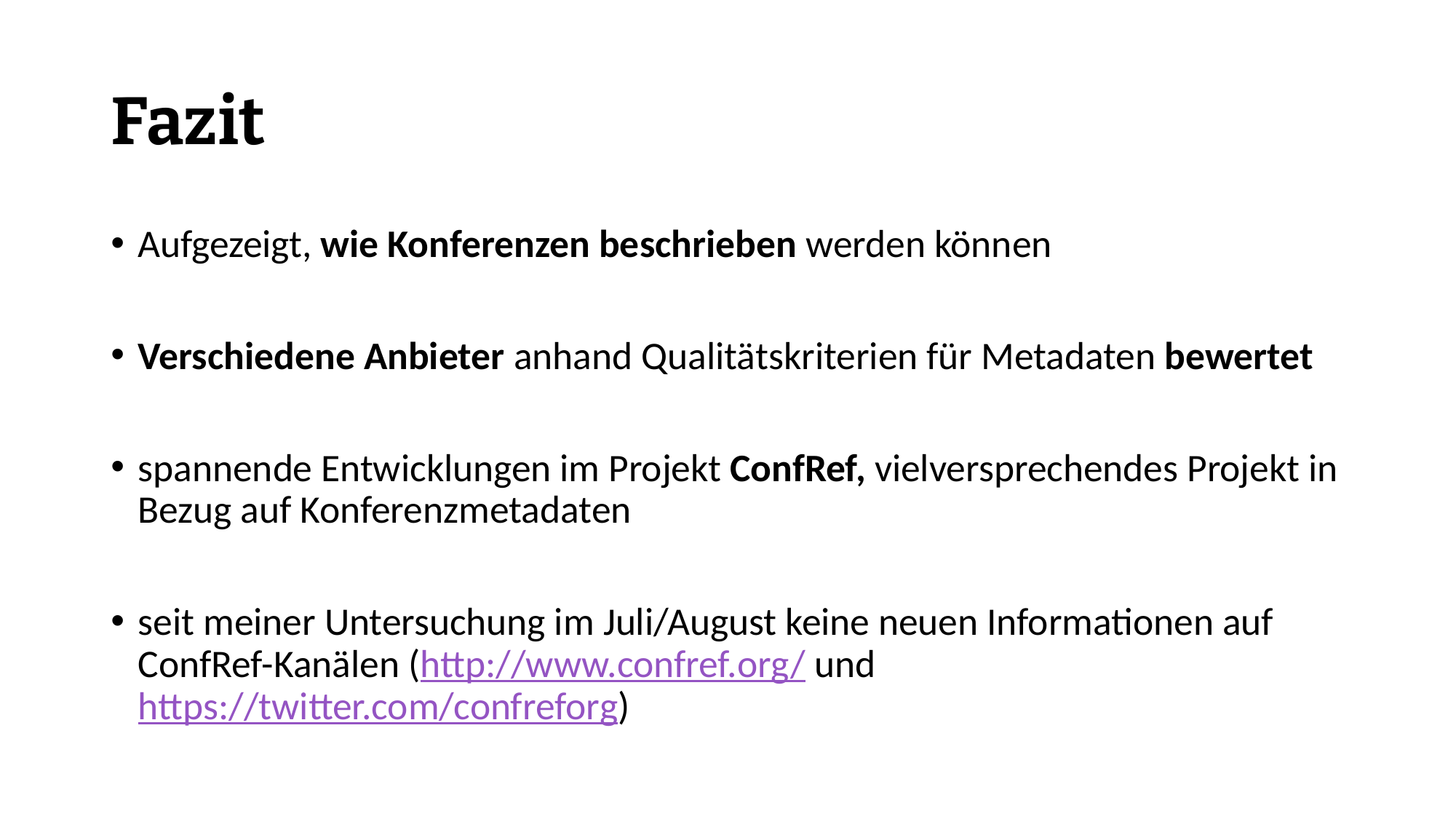

# Fazit
Aufgezeigt, wie Konferenzen beschrieben werden können

Verschiedene Anbieter anhand Qualitätskriterien für Metadaten bewertet

spannende Entwicklungen im Projekt ConfRef, vielversprechendes Projekt in Bezug auf Konferenzmetadaten

seit meiner Untersuchung im Juli/August keine neuen Informationen auf ConfRef-Kanälen (http://www.confref.org/ und https://twitter.com/confreforg)